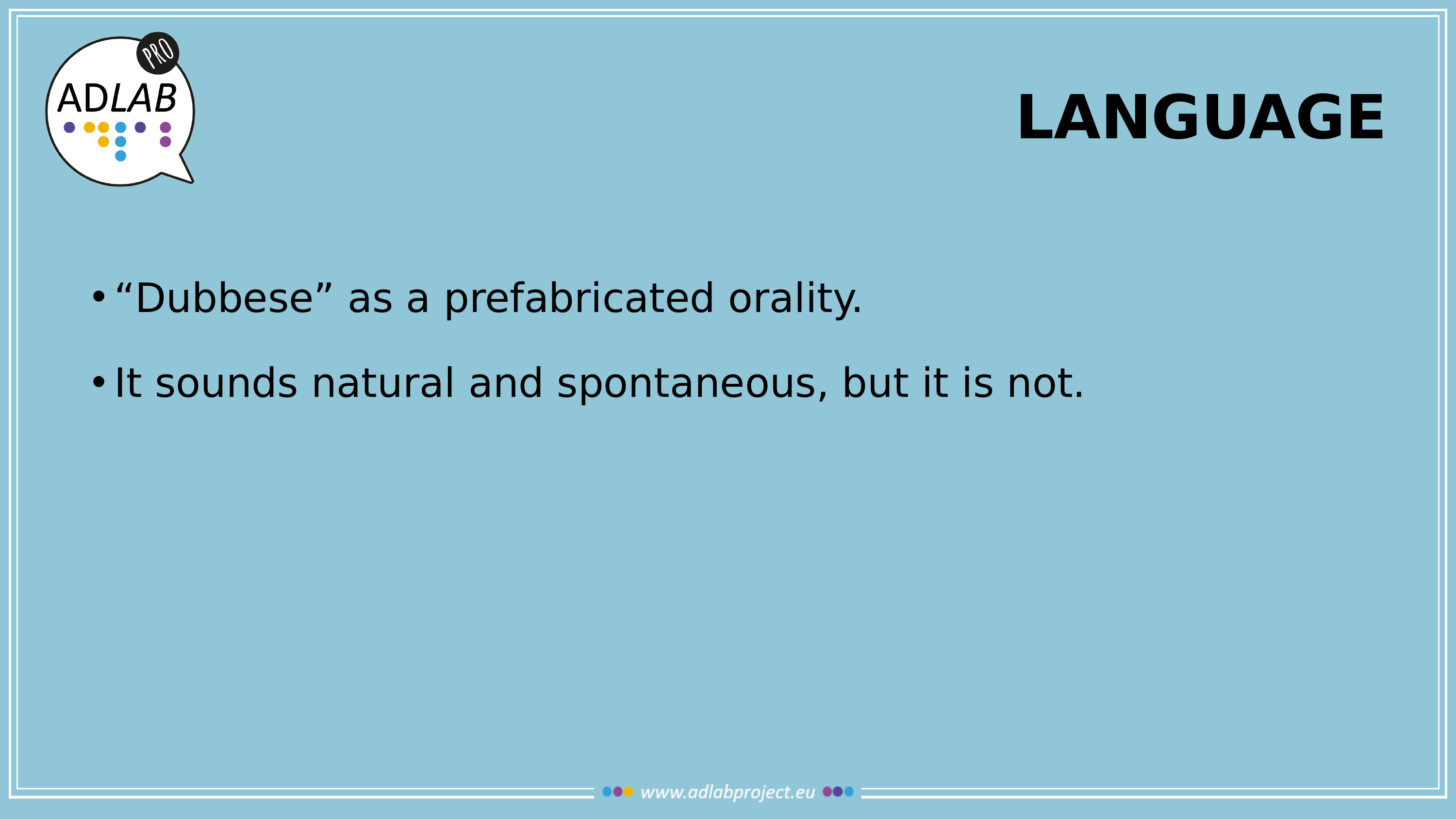

# language
“Dubbese” as a prefabricated orality.
It sounds natural and spontaneous, but it is not.